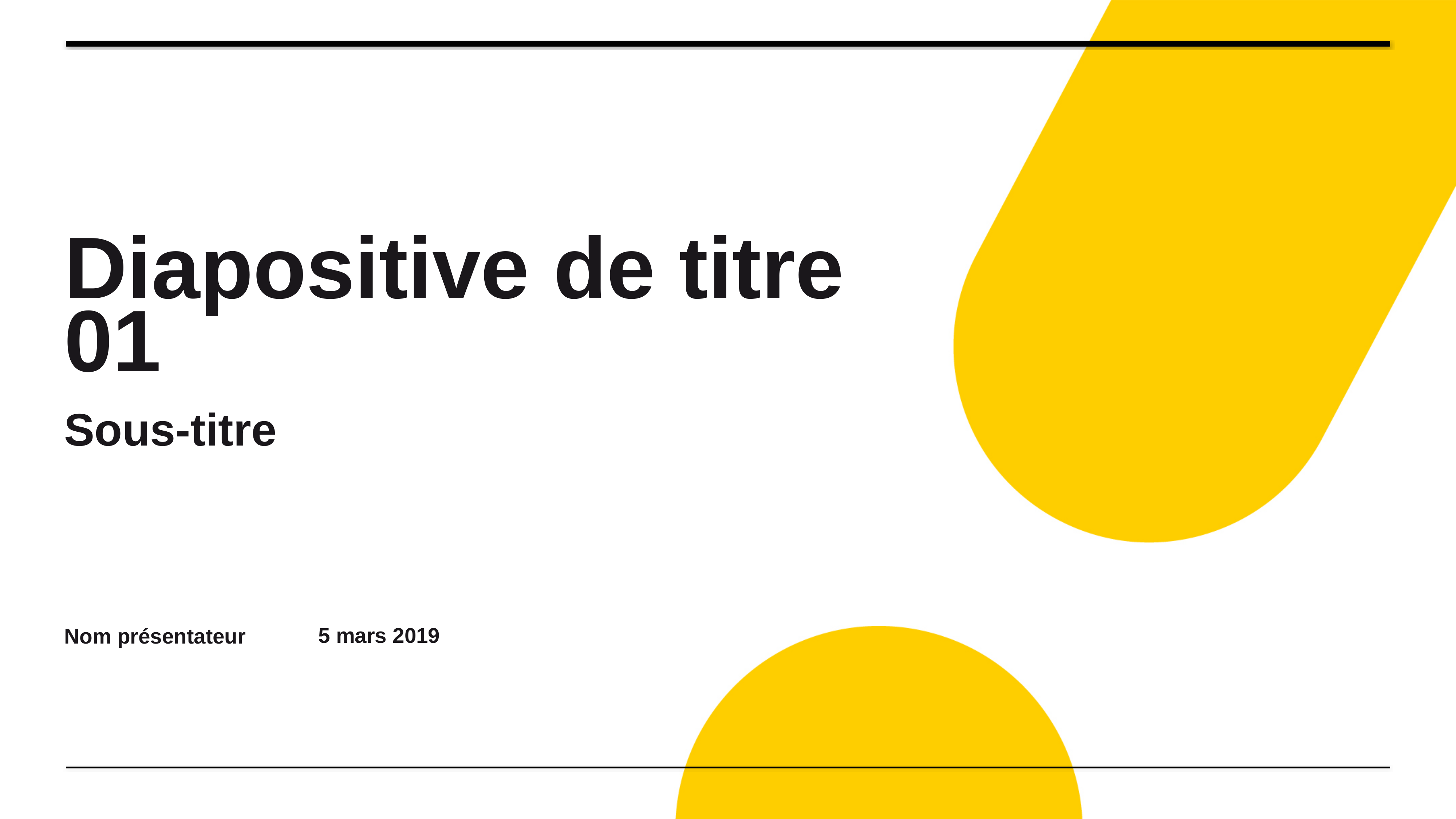

# Diapositive de titre 01
Sous-titre
5 mars 2019
Nom présentateur